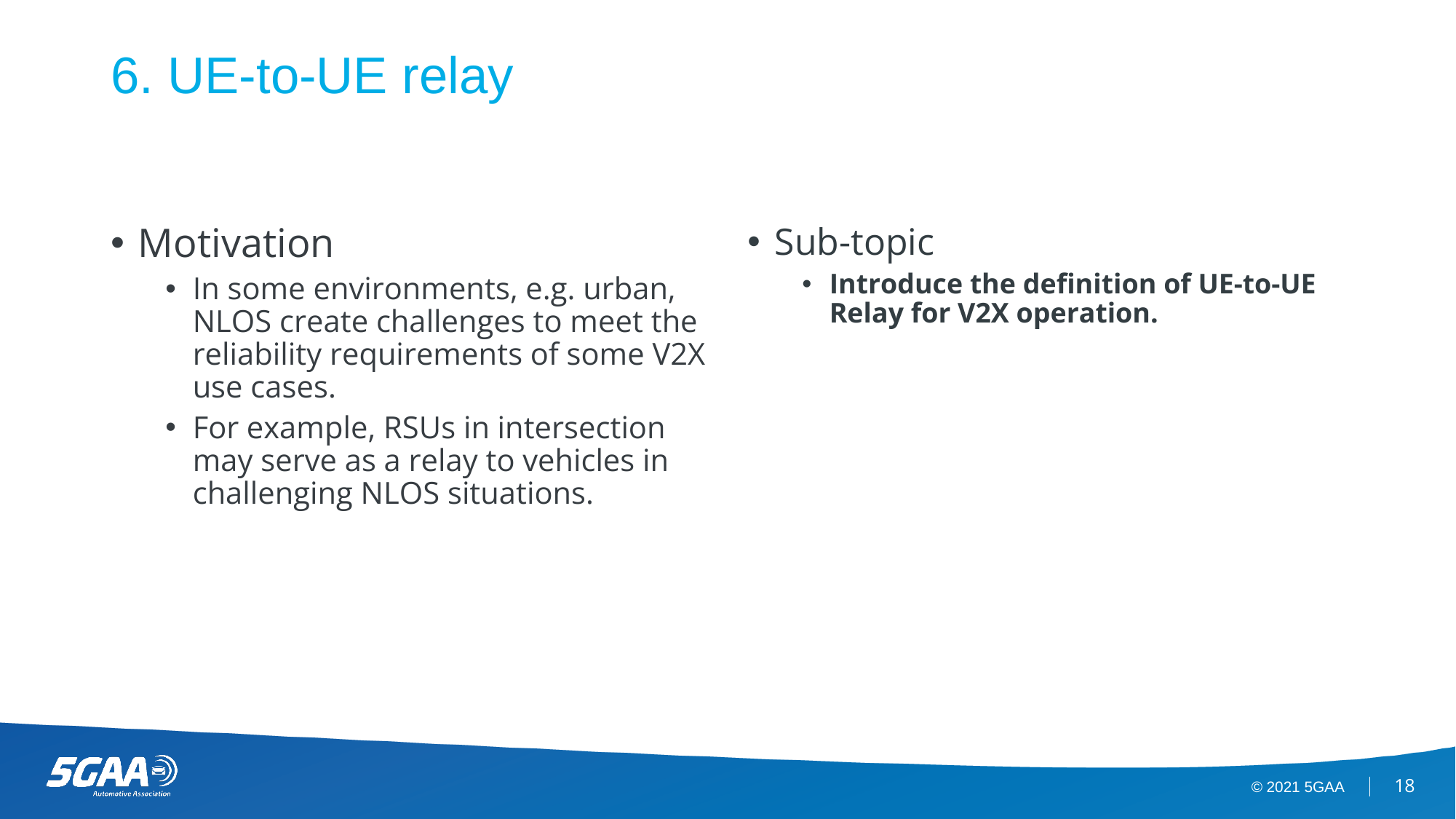

# 6. UE-to-UE relay
Motivation
In some environments, e.g. urban, NLOS create challenges to meet the reliability requirements of some V2X use cases.
For example, RSUs in intersection may serve as a relay to vehicles in challenging NLOS situations.
Sub-topic
Introduce the definition of UE-to-UE Relay for V2X operation.